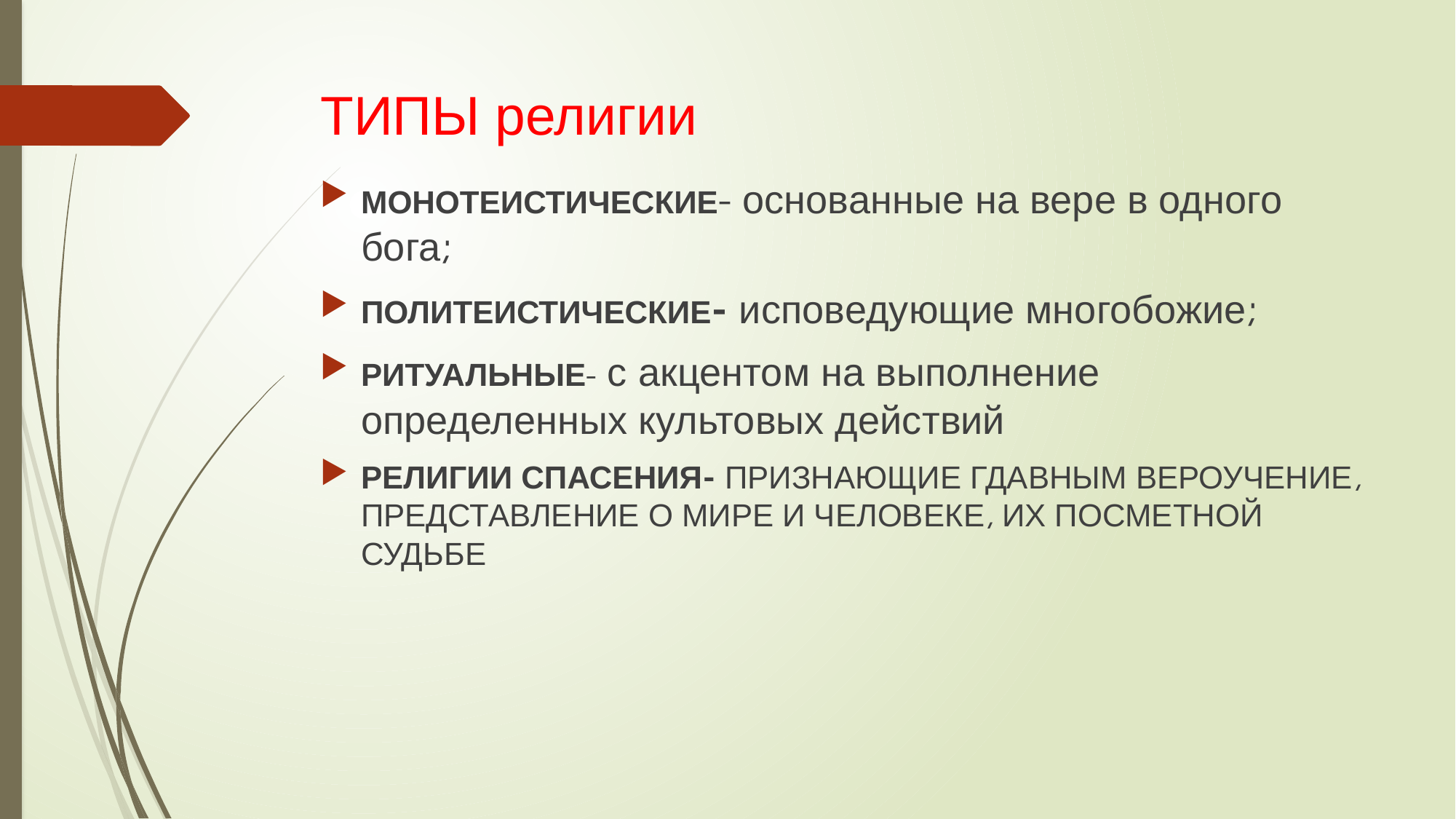

# ТИПЫ религии
МОНОТЕИСТИЧЕСКИЕ- основанные на вере в одного бога;
ПОЛИТЕИСТИЧЕСКИЕ- исповедующие многобожие;
РИТУАЛЬНЫЕ- с акцентом на выполнение определенных культовых действий
РЕЛИГИИ СПАСЕНИЯ- ПРИЗНАЮЩИЕ ГДАВНЫМ ВЕРОУЧЕНИЕ, ПРЕДСТАВЛЕНИЕ О МИРЕ И ЧЕЛОВЕКЕ, ИХ ПОСМЕТНОЙ СУДЬБЕ